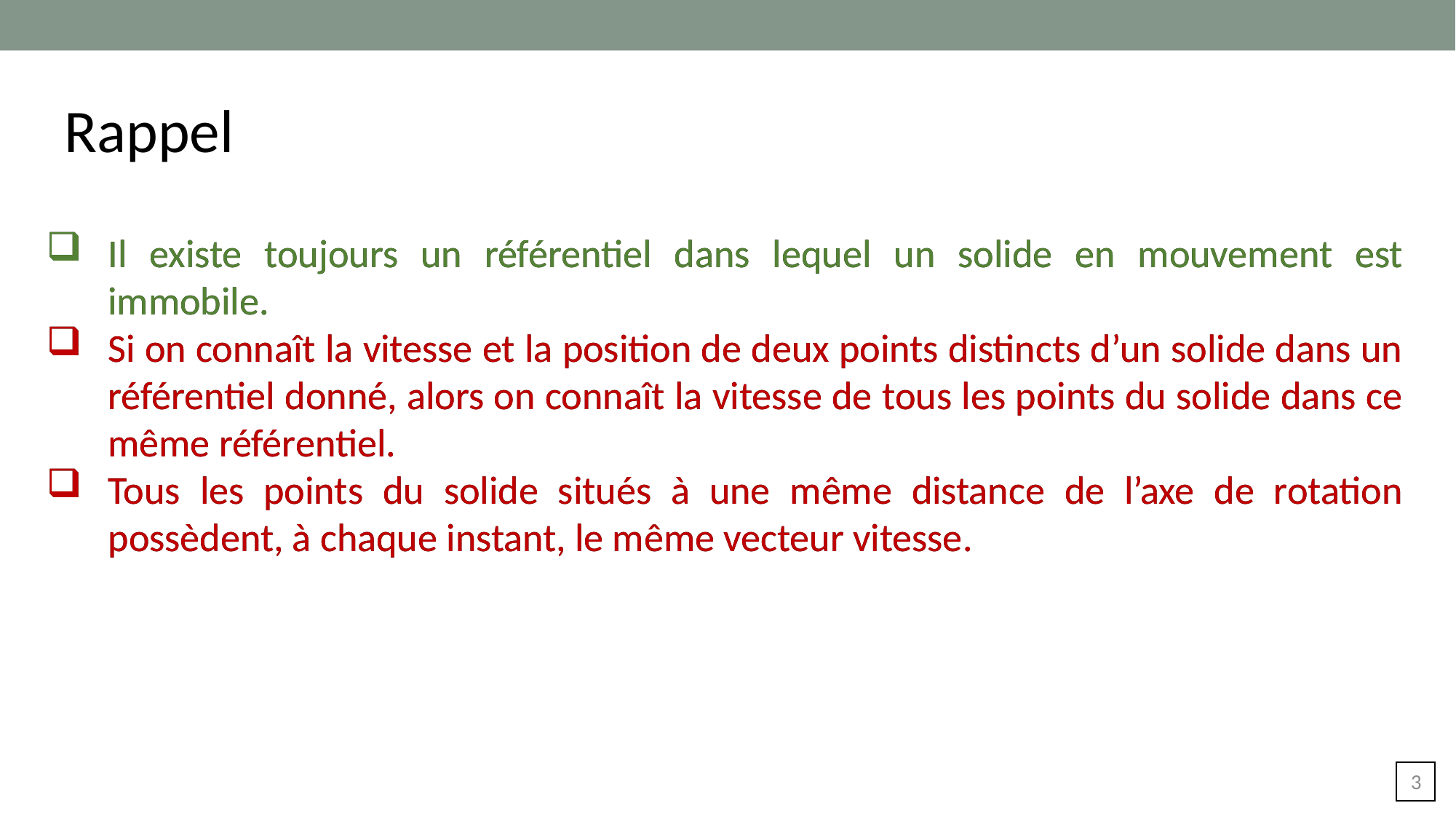

Rappel
Il existe toujours un référentiel dans lequel un solide en mouvement est immobile.
Si on connaît la vitesse et la position de deux points distincts d’un solide dans un référentiel donné, alors on connaît la vitesse de tous les points du solide dans ce même référentiel.
Tous les points du solide situés à une même distance de l’axe de rotation possèdent, à chaque instant, le même vecteur vitesse.
Il existe toujours un référentiel dans lequel un solide en mouvement est immobile.
Si on connaît la vitesse et la position de deux points distincts d’un solide dans un référentiel donné, alors on connaît la vitesse de tous les points du solide dans ce même référentiel.
Tous les points du solide situés à une même distance de l’axe de rotation possèdent, à chaque instant, le même vecteur vitesse.
3